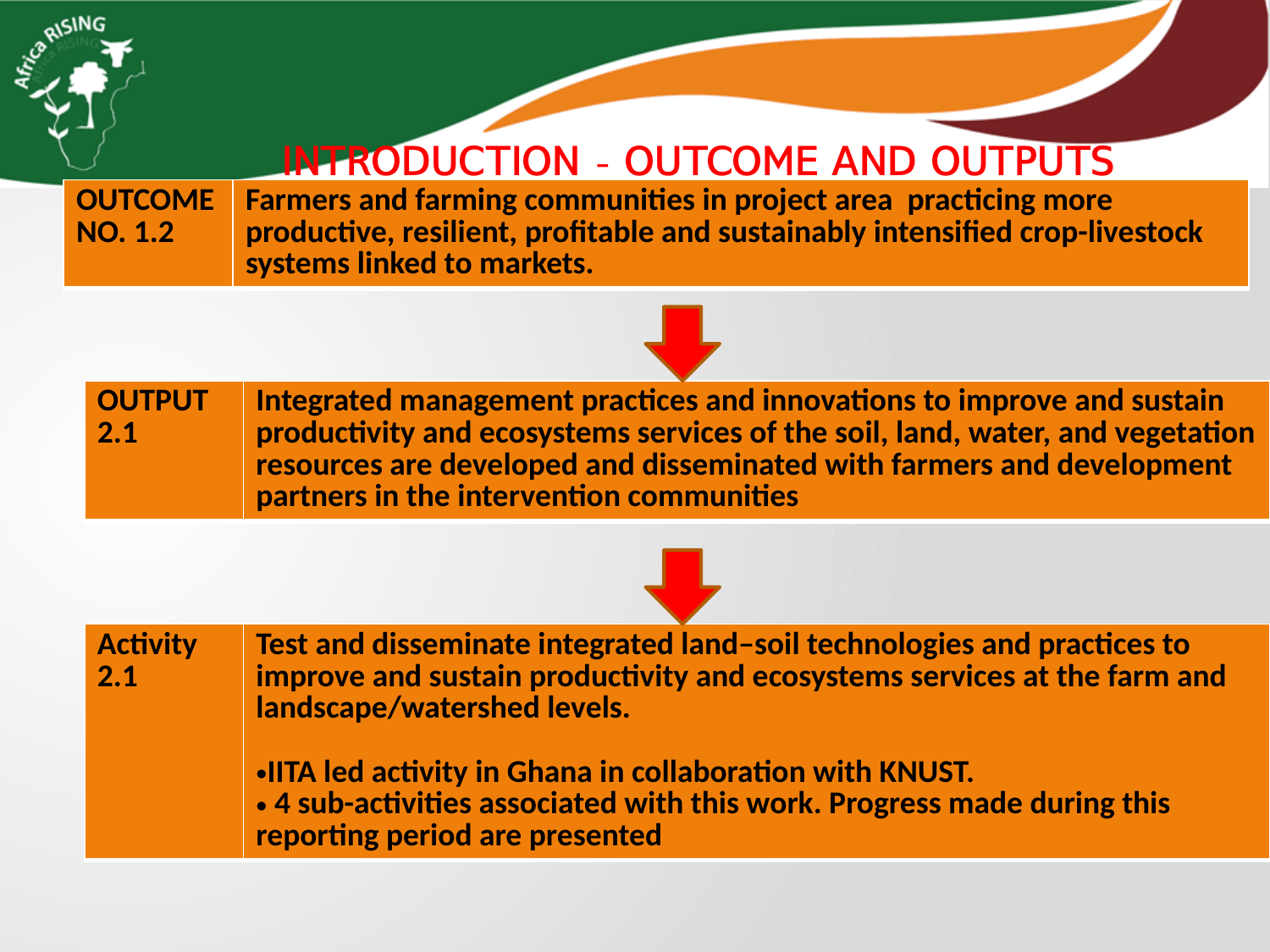

INTRODUCTION - OUTCOME AND OUTPUTS
| OUTCOME NO. 1.2 | Farmers and farming communities in project area practicing more productive, resilient, profitable and sustainably intensified crop-livestock systems linked to markets. |
| --- | --- |

| OUTPUT 2.1 | Integrated management practices and innovations to improve and sustain productivity and ecosystems services of the soil, land, water, and vegetation resources are developed and disseminated with farmers and development partners in the intervention communities |
| --- | --- |

| Activity 2.1 | Test and disseminate integrated land‒soil technologies and practices to improve and sustain productivity and ecosystems services at the farm and landscape/watershed levels. IITA led activity in Ghana in collaboration with KNUST. 4 sub-activities associated with this work. Progress made during this reporting period are presented |
| --- | --- |